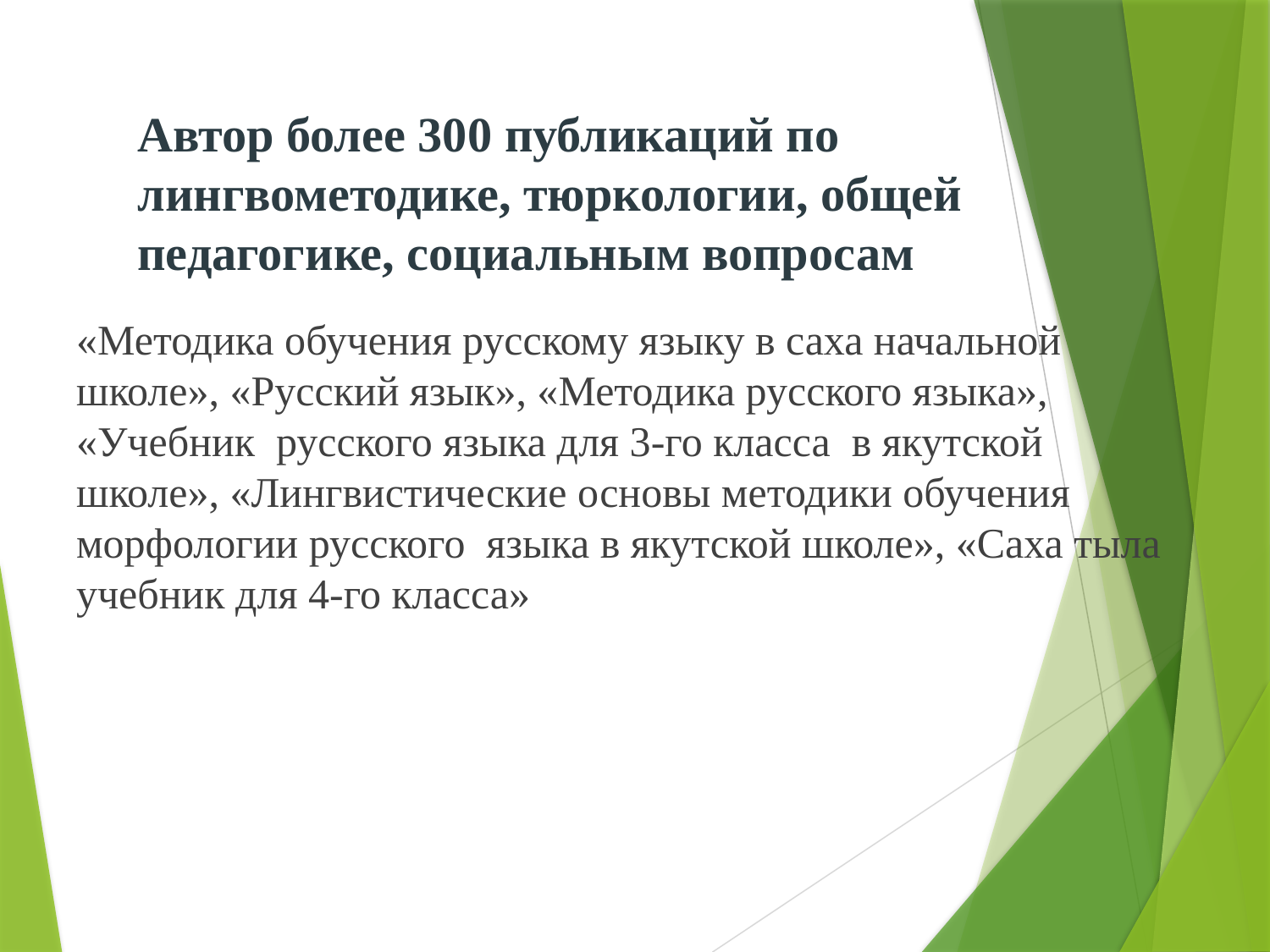

# Автор более 300 публикаций по лингвометодике, тюркологии, общей педагогике, социальным вопросам
«Методика обучения русскому языку в саха начальной школе», «Русский язык», «Методика русского языка», «Учебник  русского языка для 3-го класса  в якутской школе», «Лингвистические основы методики обучения морфологии русского  языка в якутской школе», «Саха тыла учебник для 4-го класса»